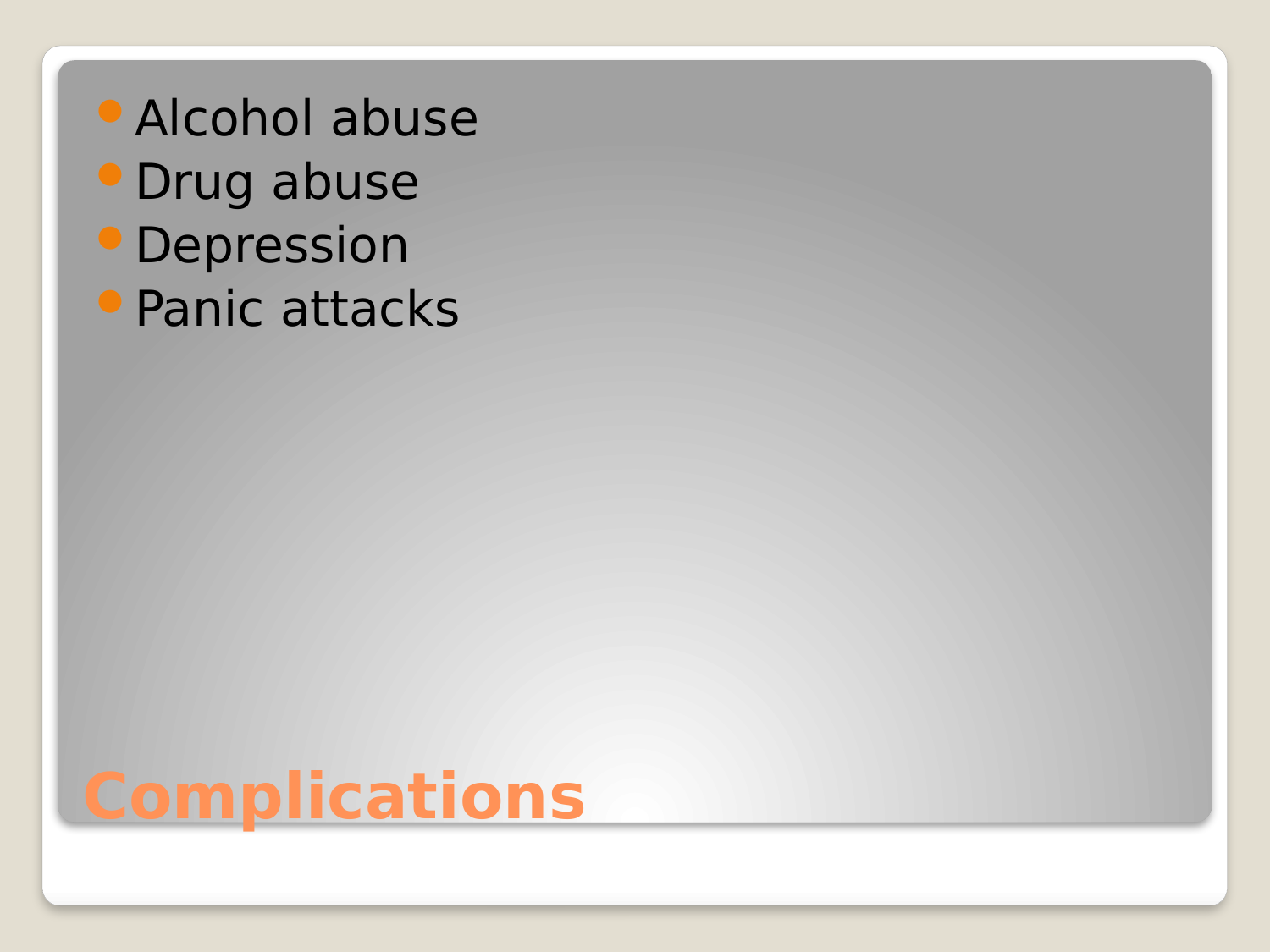

Alcohol abuse
Drug abuse
Depression
Panic attacks

# Complications